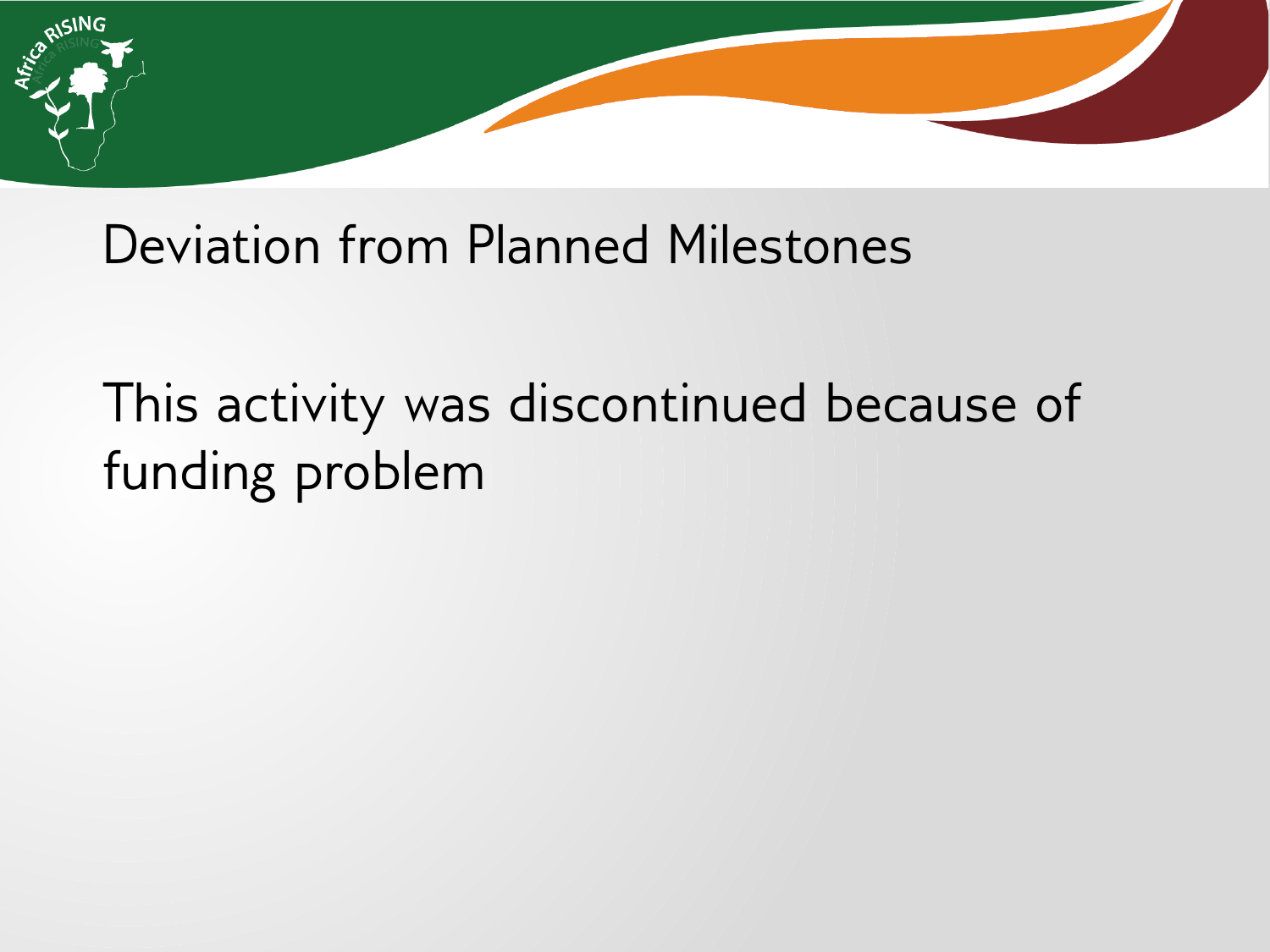

Deviation from Planned Milestones

This activity was discontinued because of funding problem